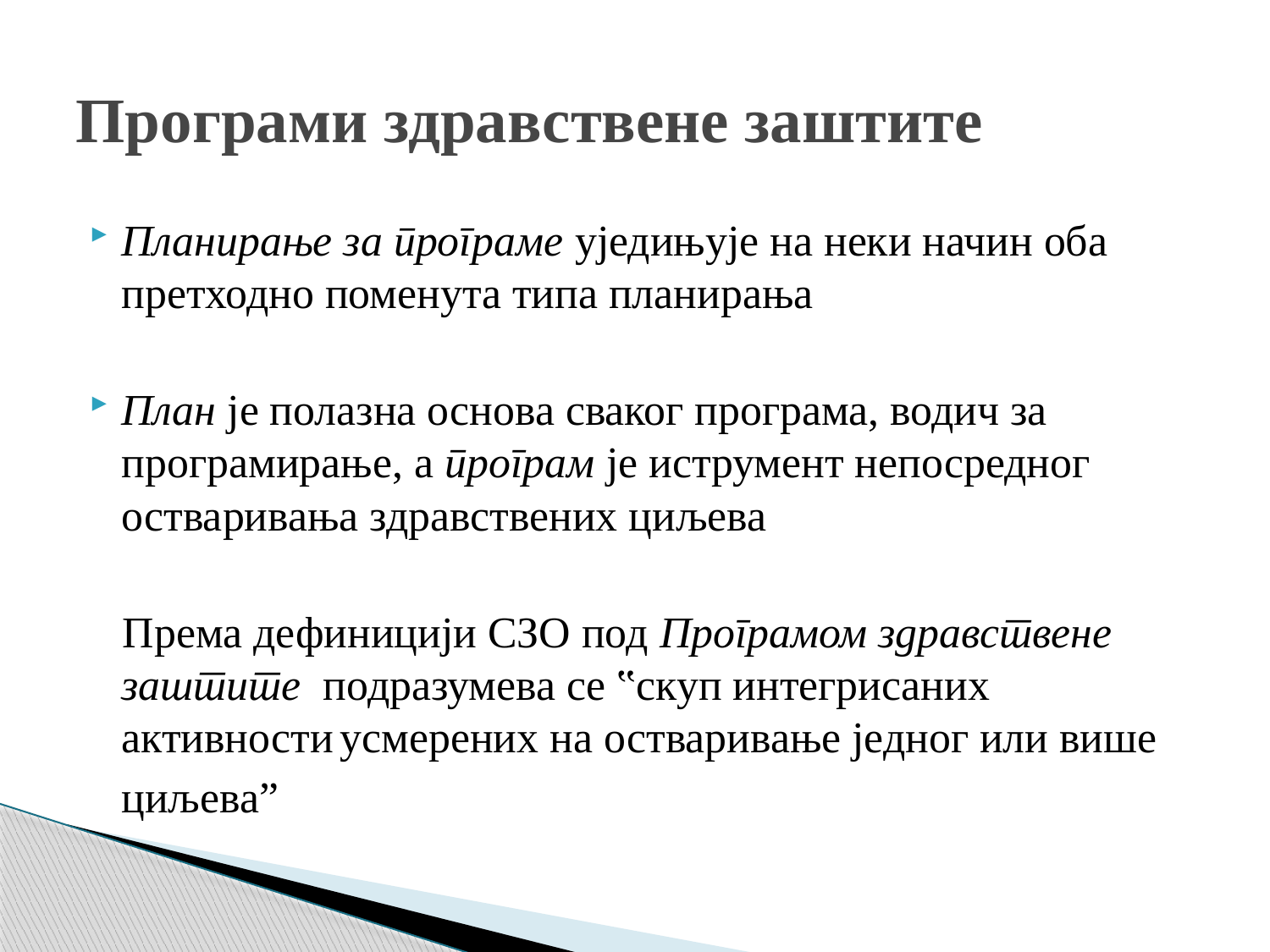

# Програми здравствене заштите
Планирање за програме уједињује на неки начин оба претходно поменута типа планирања

План је полазна основа сваког програма, водич за програмирање, а програм је иструмент непосредног остваривања здравствених циљева

   Према дефиницији СЗО под Програмом здравствене заштите  подразумева се ‟скуп интегрисаних активности усмерених на остваривање једног или више циљева”